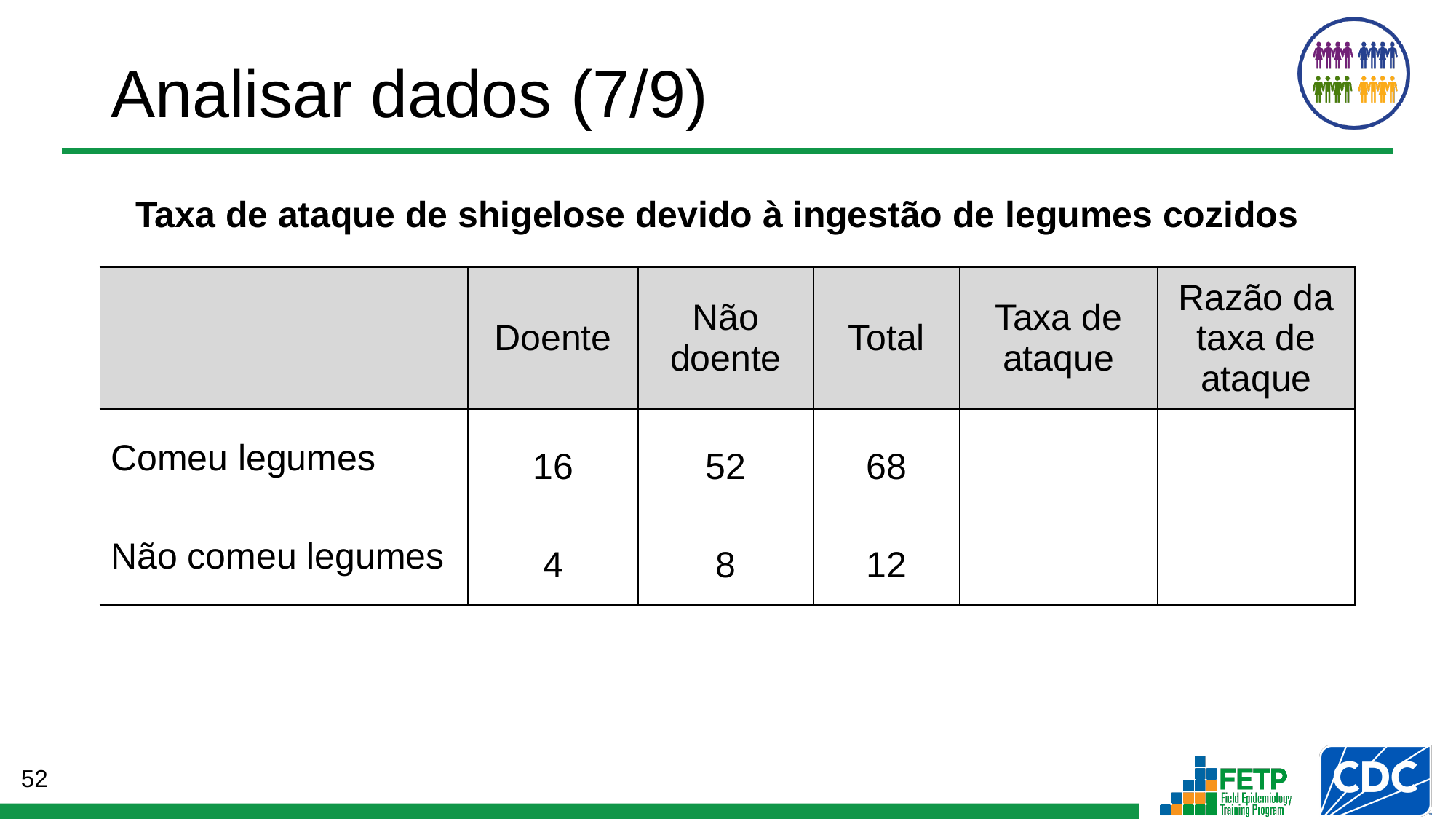

Analisar dados (7/9)

Taxa de ataque de shigelose devido à ingestão de legumes cozidos

|  | Doente | Não doente | Total | Taxa de ataque | Razão da taxa de ataque |
| --- | --- | --- | --- | --- | --- |
| Comeu legumes | 16 | 52 | 68 |  |  |
| Não comeu legumes | 4 | 8 | 12 |  |  |